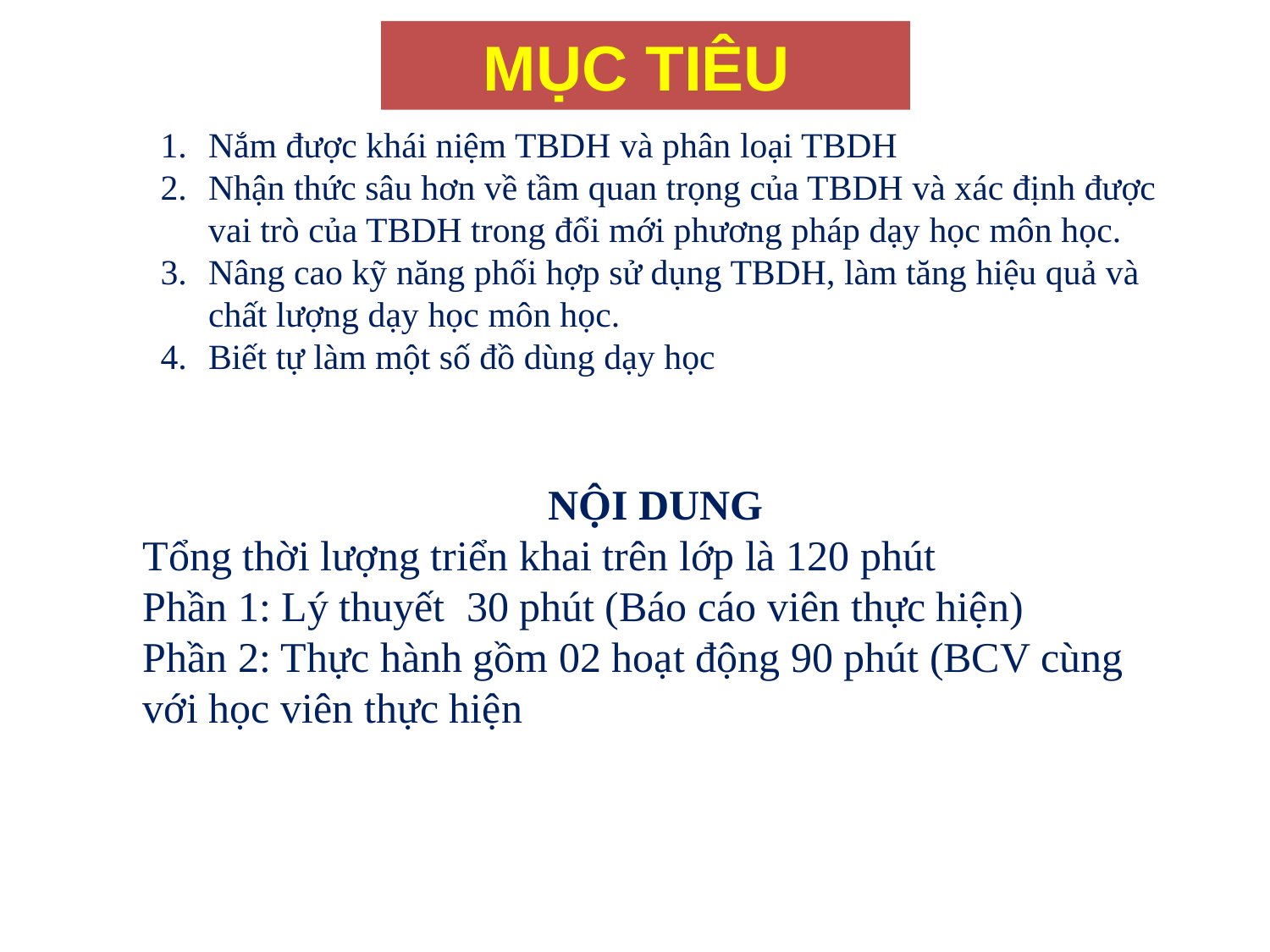

MỤC TIÊU
Nắm được khái niệm TBDH và phân loại TBDH
Nhận thức sâu hơn về tầm quan trọng của TBDH và xác định được vai trò của TBDH trong đổi mới phương pháp dạy học môn học.
Nâng cao kỹ năng phối hợp sử dụng TBDH, làm tăng hiệu quả và chất lượng dạy học môn học.
Biết tự làm một số đồ dùng dạy học

NỘI DUNG
Tổng thời lượng triển khai trên lớp là 120 phút
Phần 1: Lý thuyết  30 phút (Báo cáo viên thực hiện)
Phần 2: Thực hành gồm 02 hoạt động 90 phút (BCV cùng với học viên thực hiện